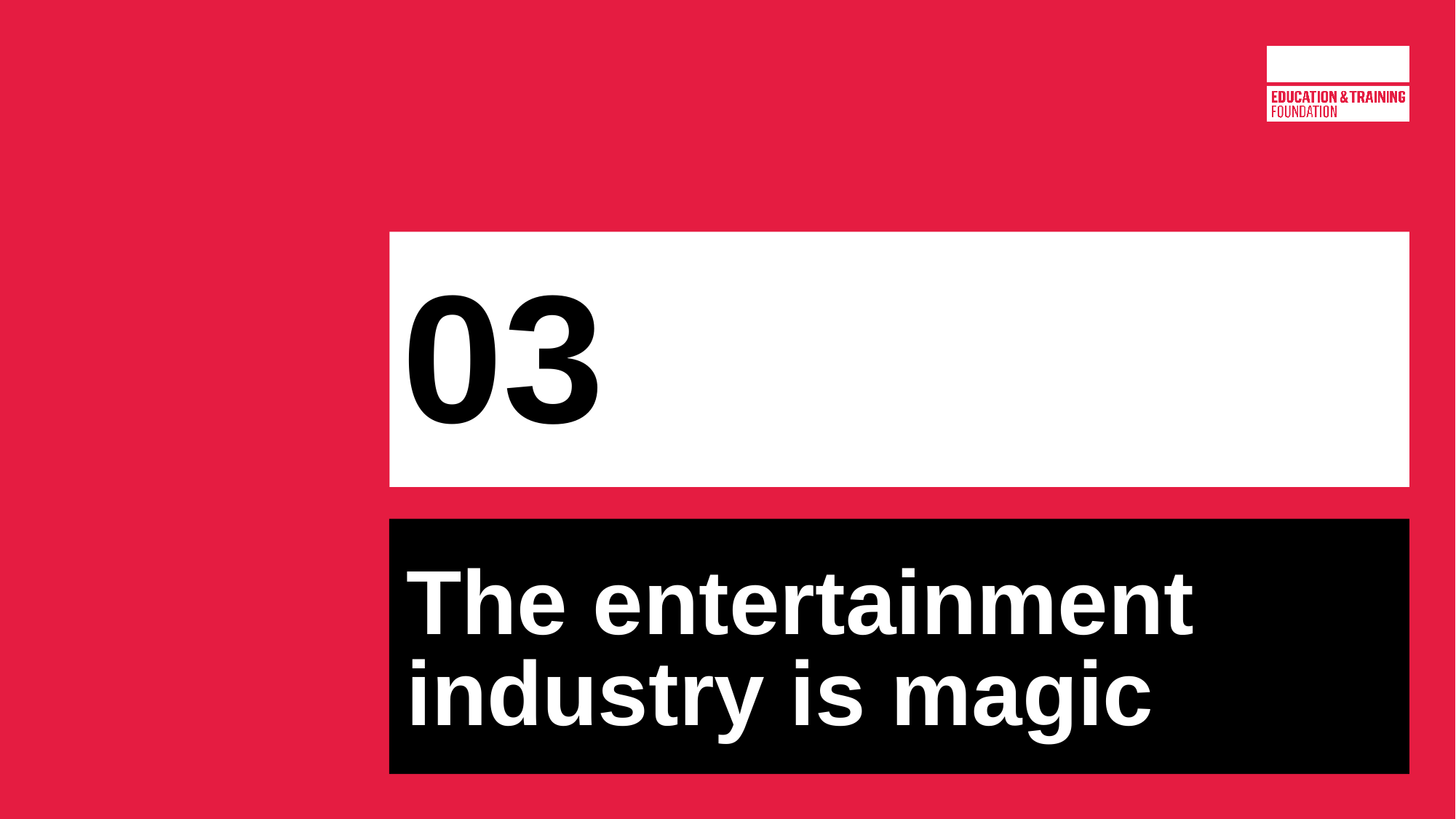

# 03
The entertainment industry is magic